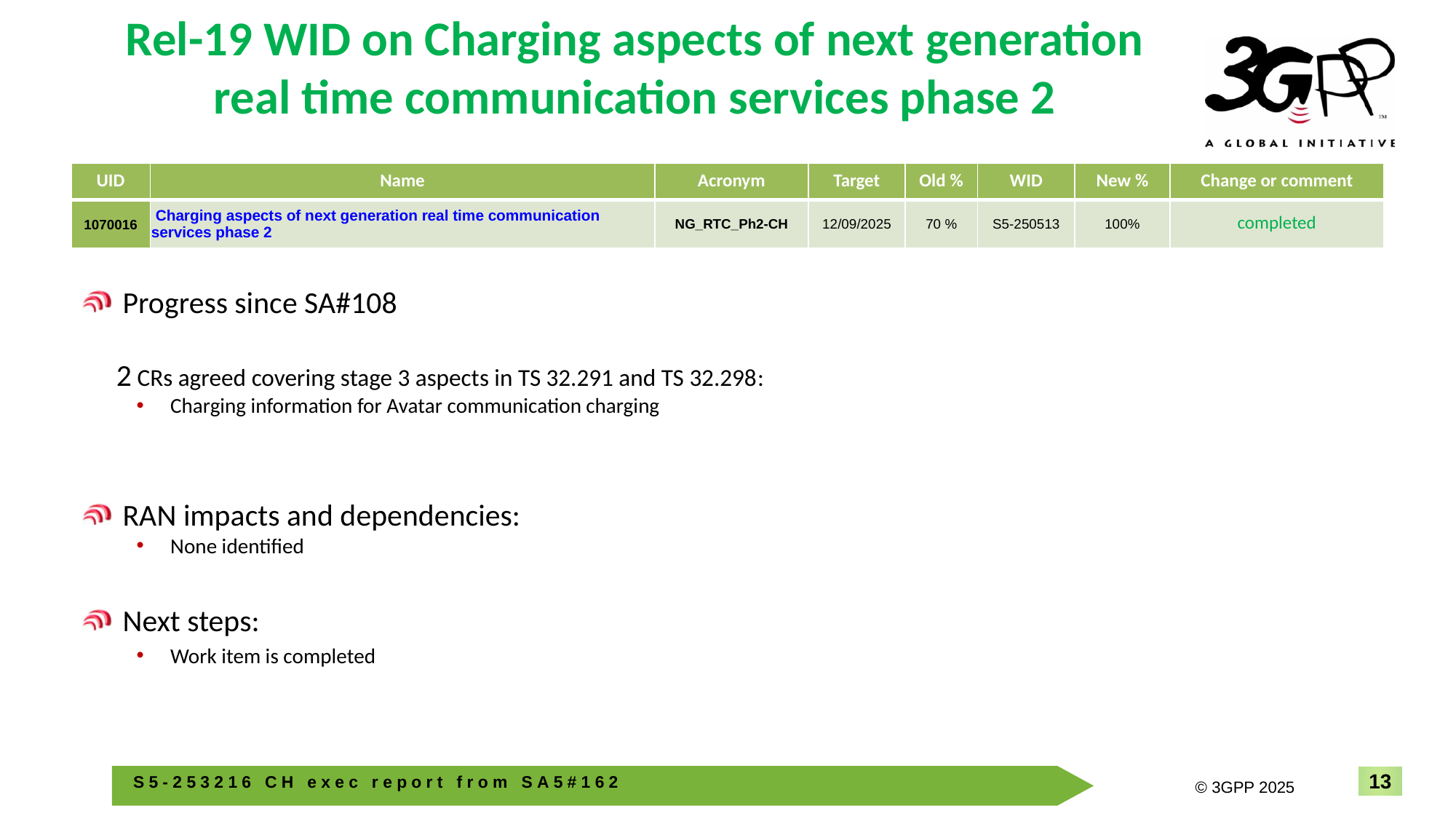

# Rel-19 WID on Charging aspects of next generation real time communication services phase 2
| UID | Name | Acronym | Target | Old % | WID | New % | Change or comment |
| --- | --- | --- | --- | --- | --- | --- | --- |
| 1070016 | Charging aspects of next generation real time communication services phase 2 | NG\_RTC\_Ph2-CH | 12/09/2025 | 70 % | S5-250513 | 100% | completed |
Progress since SA#108

     2 CRs agreed covering stage 3 aspects in TS 32.291 and TS 32.298:
Charging information for Avatar communication charging

RAN impacts and dependencies:
None identified

Next steps:
Work item is completed